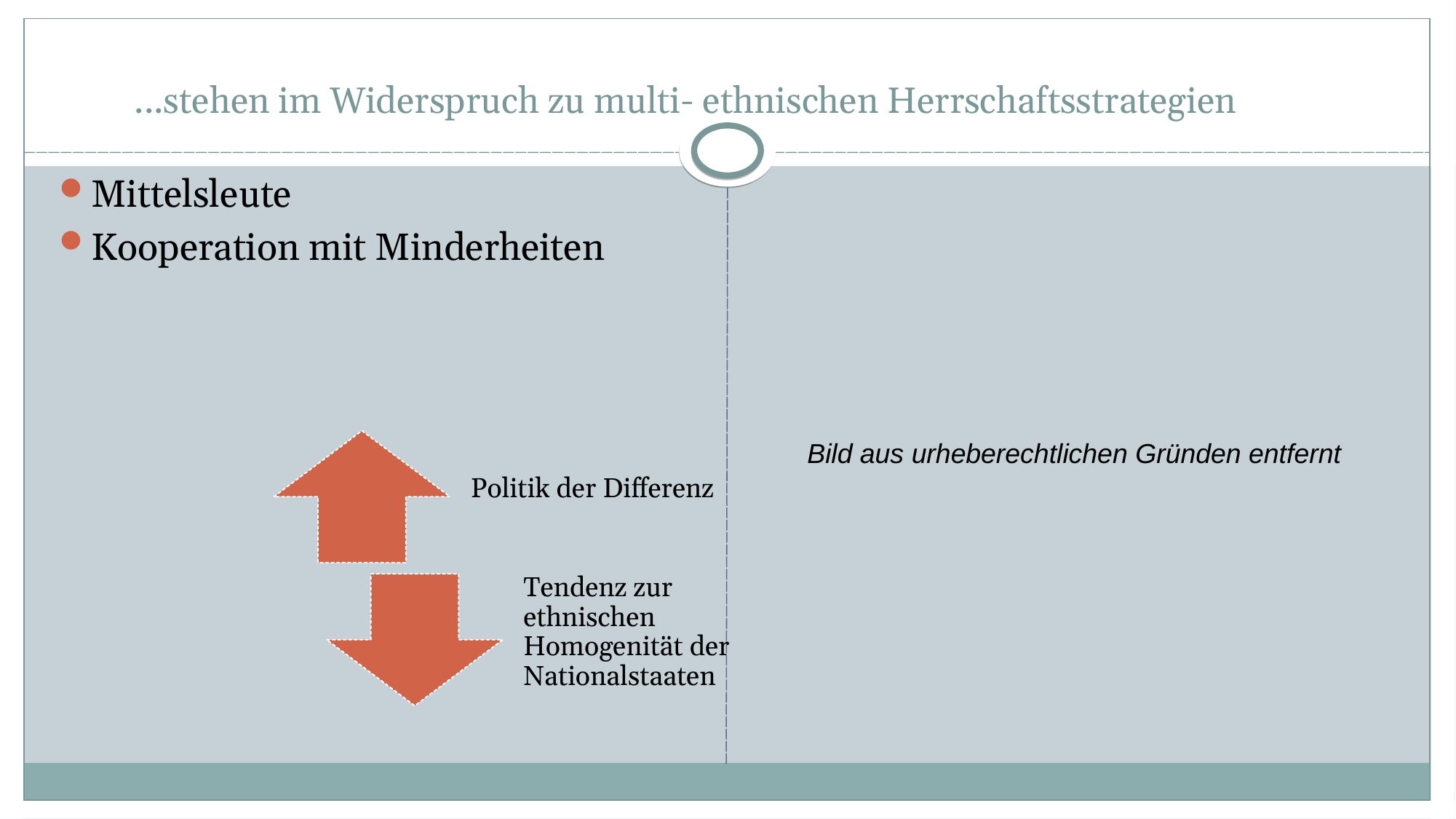

...stehen im Widerspruch zu multi- ethnischen Herrschaftsstrategien
Mittelsleute
Kooperation mit Minderheiten

Politik der Differenz
Bild aus urheberechtlichen Gründen entfernt

Tendenz zur ethnischen Homogenität der Nationalstaaten